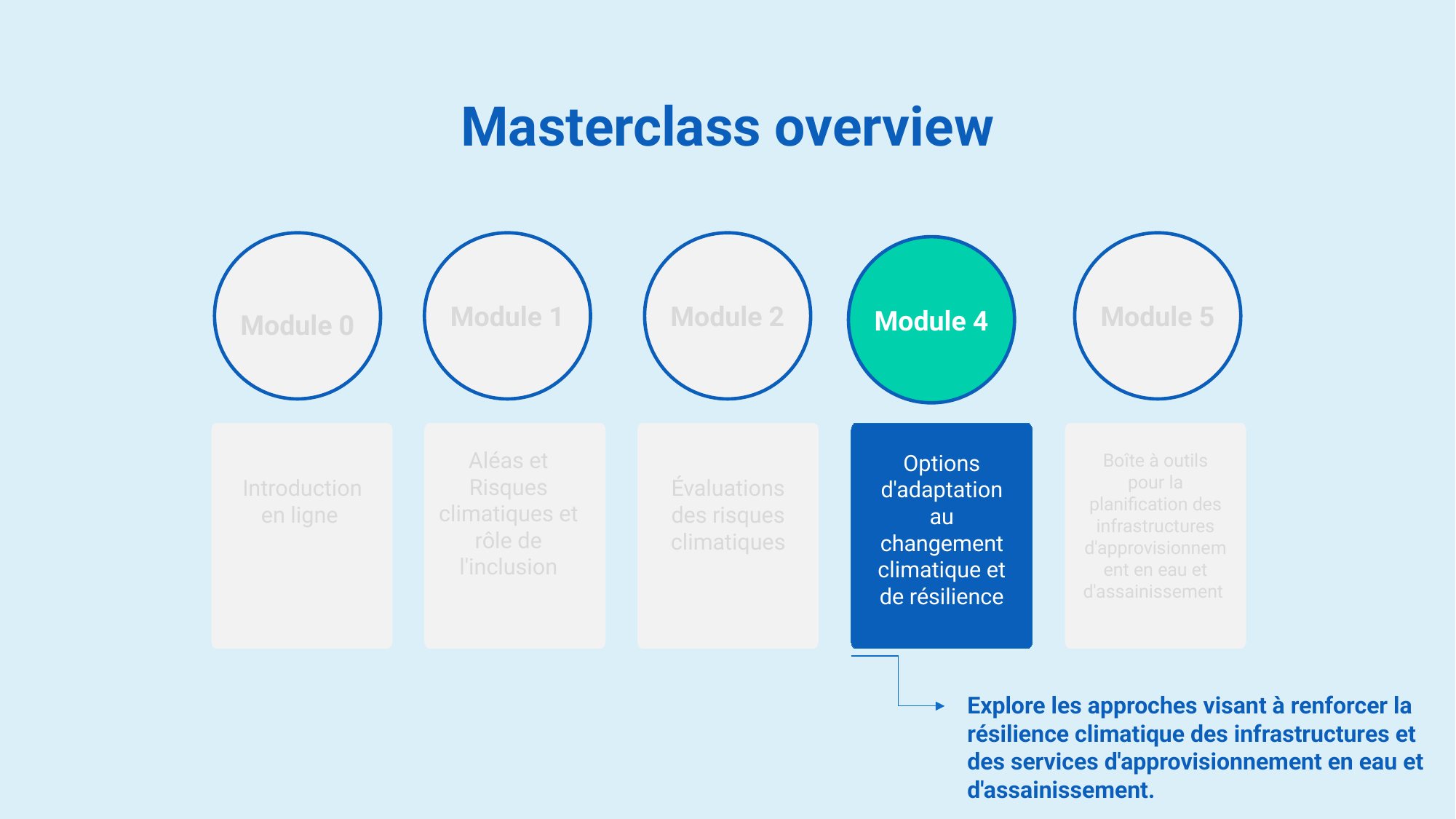

Module 0
Module 1
Module 2
Module 5
Module 4

Aléas et Risques climatiques et rôle de l'inclusion

 Introduction en ligne

Évaluations des risques climatiques
Options d'adaptation au changement climatique et de résilience
Boîte à outils pour la planification des infrastructures d'approvisionnement en eau et d'assainissement
Explore les approches visant à renforcer la résilience climatique des infrastructures et des services d'approvisionnement en eau et d'assainissement.